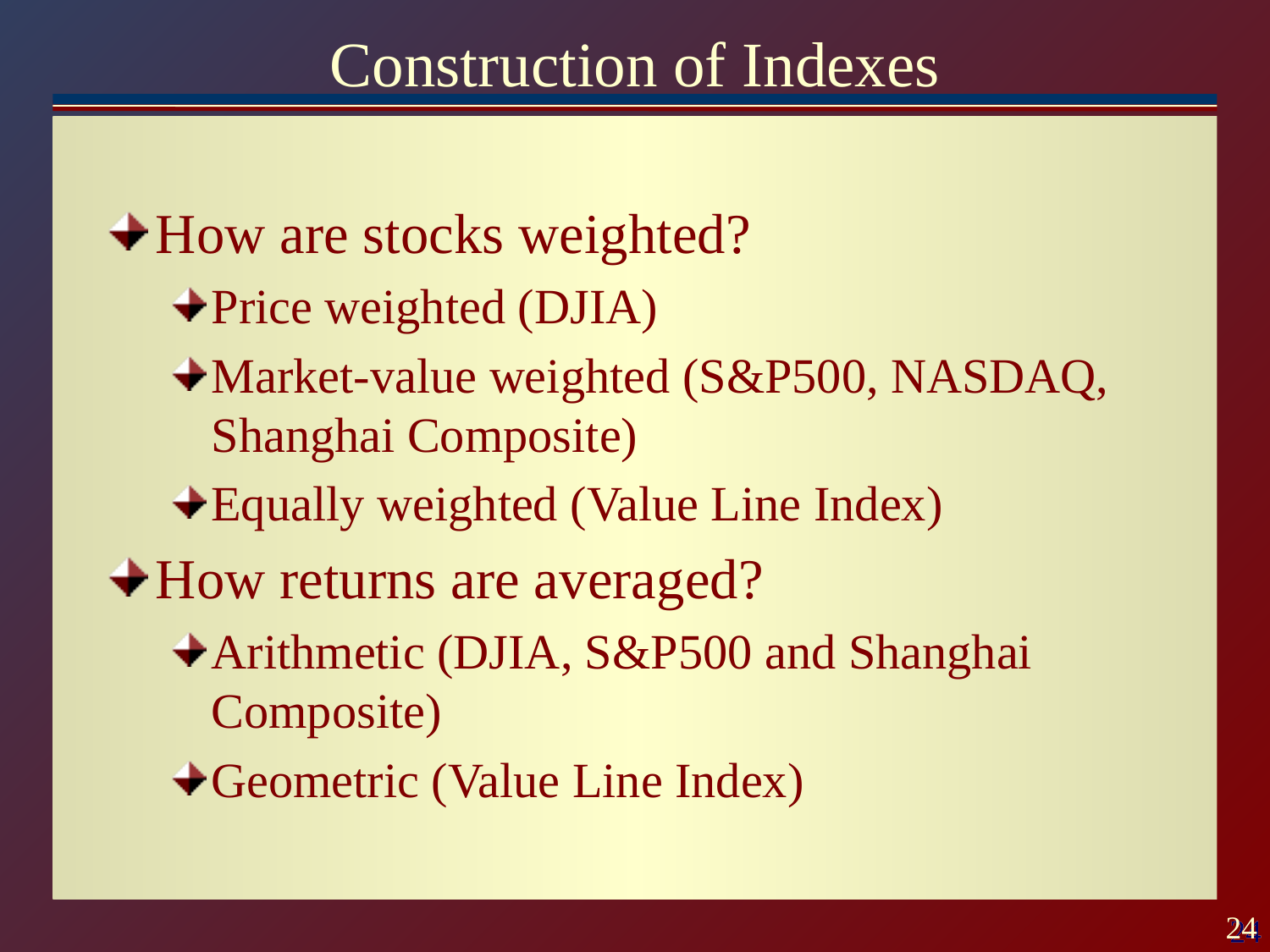

# Construction of Indexes
How are stocks weighted?
Price weighted (DJIA)
Market-value weighted (S&P500, NASDAQ, Shanghai Composite)
Equally weighted (Value Line Index)
How returns are averaged?
Arithmetic (DJIA, S&P500 and Shanghai Composite)
Geometric (Value Line Index)